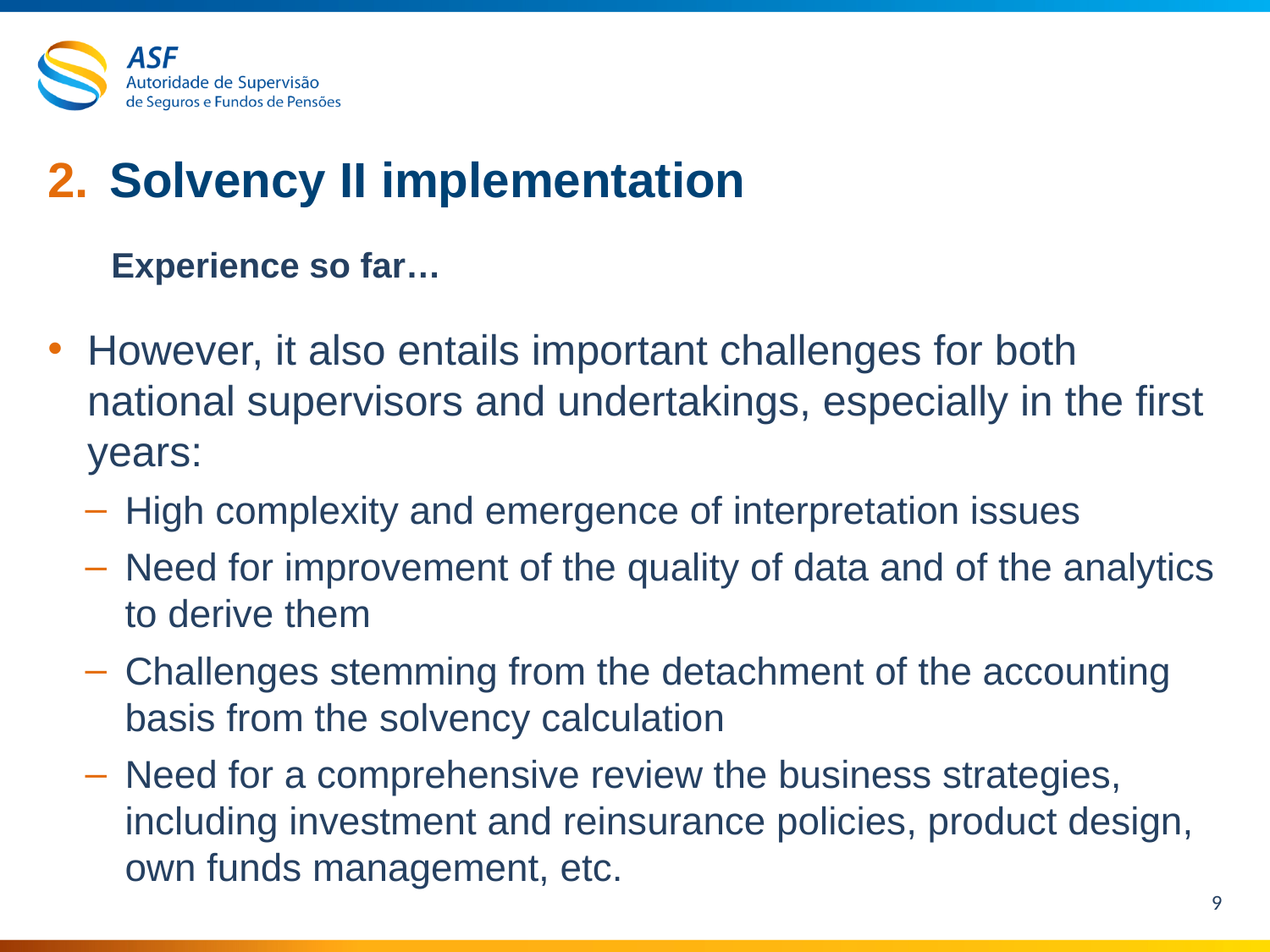

# 2.	Solvency II implementation
Experience so far…
However, it also entails important challenges for both national supervisors and undertakings, especially in the first years:
High complexity and emergence of interpretation issues
Need for improvement of the quality of data and of the analytics to derive them
Challenges stemming from the detachment of the accounting basis from the solvency calculation
Need for a comprehensive review the business strategies, including investment and reinsurance policies, product design, own funds management, etc.
9